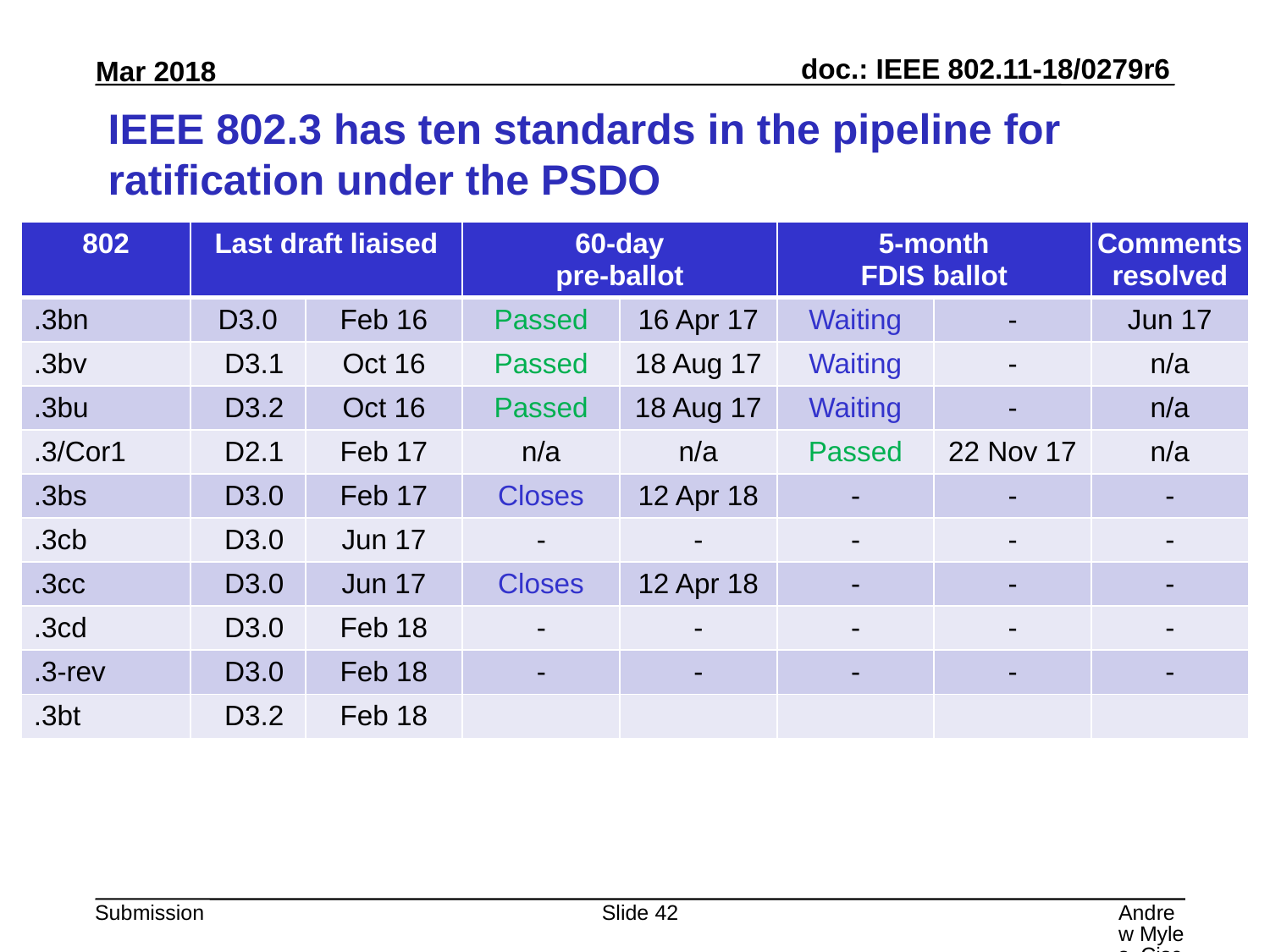

# IEEE 802.3 has ten standards in the pipeline for ratification under the PSDO
| 802 | Last draft liaised |  | 60-day pre-ballot |  | 5-month FDIS ballot |  | Comments resolved |
| --- | --- | --- | --- | --- | --- | --- | --- |
| .3bn | D3.0 | Feb 16 | Passed | 16 Apr 17 | Waiting | - | Jun 17 |
| .3bv | D3.1 | Oct 16 | Passed | 18 Aug 17 | Waiting | - | n/a |
| .3bu | D3.2 | Oct 16 | Passed | 18 Aug 17 | Waiting | - | n/a |
| .3/Cor1 | D2.1 | Feb 17 | n/a | n/a | Passed | 22 Nov 17 | n/a |
| .3bs | D3.0 | Feb 17 | Closes | 12 Apr 18 | - | - | - |
| .3cb | D3.0 | Jun 17 | - | - | - | - | - |
| .3cc | D3.0 | Jun 17 | Closes | 12 Apr 18 | - | - | - |
| .3cd | D3.0 | Feb 18 | - | - | - | - | - |
| .3-rev | D3.0 | Feb 18 | - | - | - | - | - |
| .3bt | D3.2 | Feb 18 |  |  |  |  |  |
Slide 42
Andrew Myles, Cisco